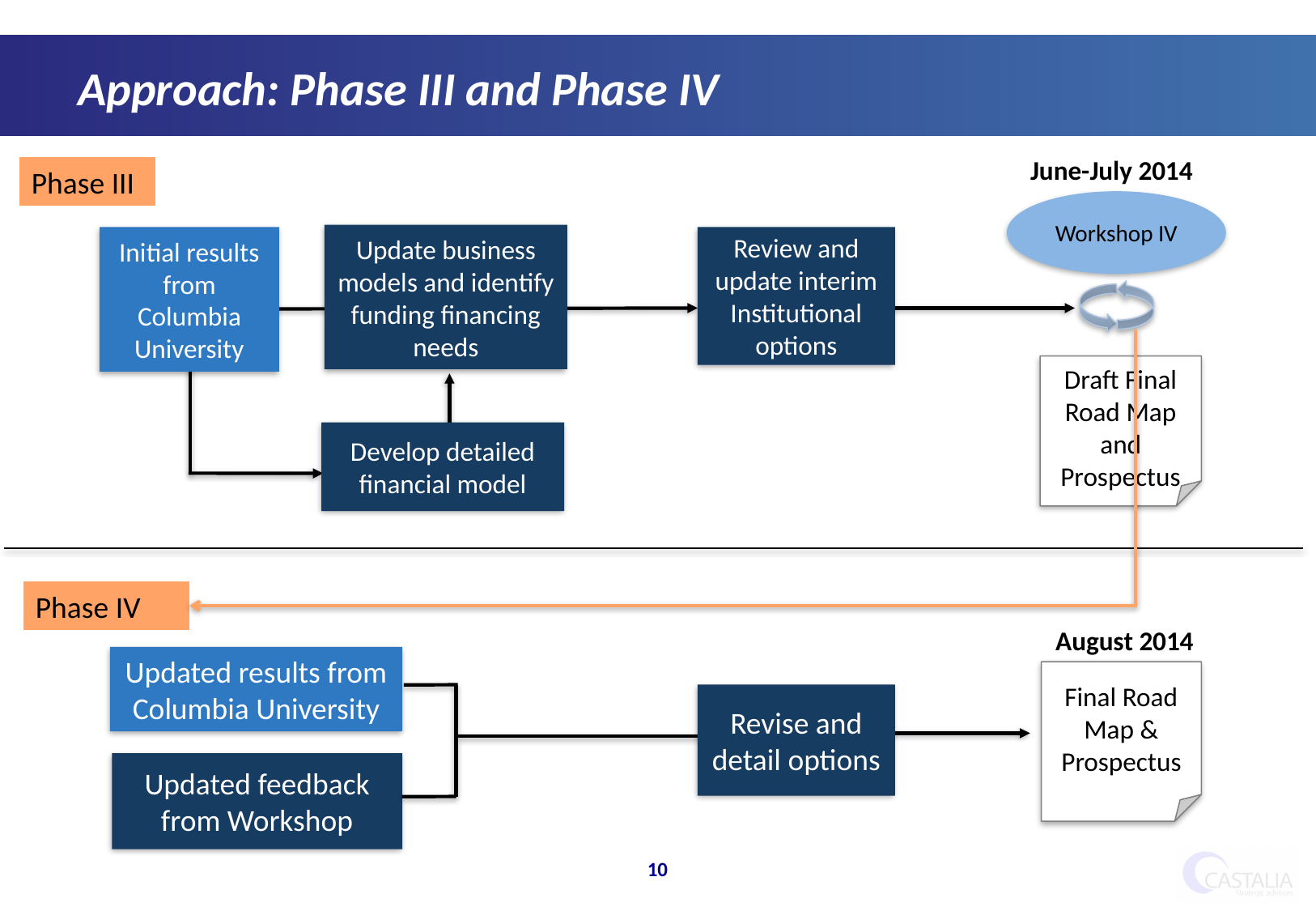

Approach: Phase III and Phase IV
June-July 2014
Phase III
Workshop IV
Update business models and identify funding financing needs
Initial results from Columbia University
Review and update interim Institutional options

Draft Final Road Map and Prospectus
Develop detailed financial model
Phase IV
August 2014
Updated results from Columbia University
Final Road Map & Prospectus
Revise and detail options
Updated feedback from Workshop
10